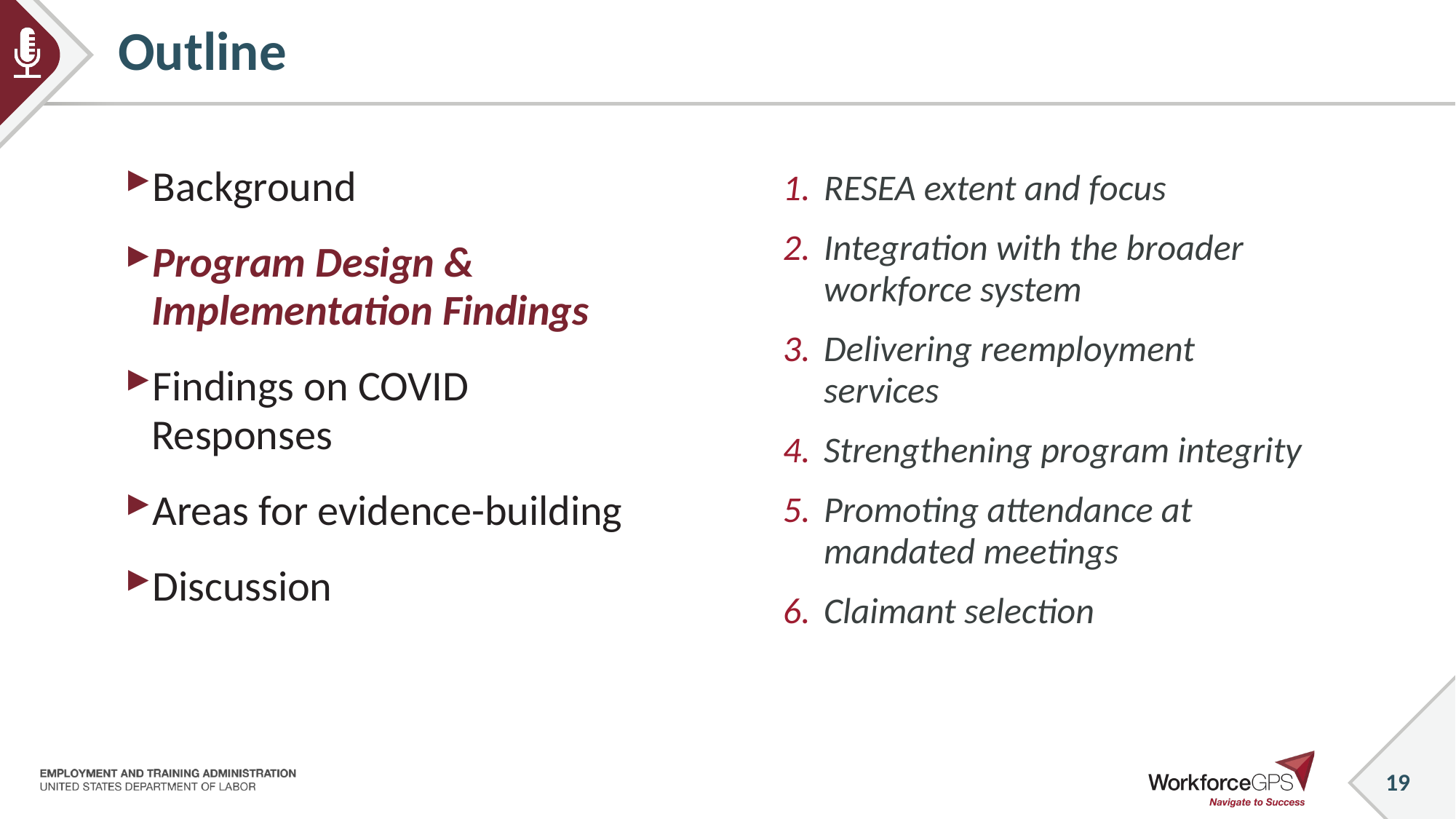

# Outline
Background
Program Design & Implementation Findings
Findings on COVID Responses
Areas for evidence-building
Discussion
RESEA extent and focus
Integration with the broader workforce system
Delivering reemployment services
Strengthening program integrity
Promoting attendance at mandated meetings
Claimant selection

19